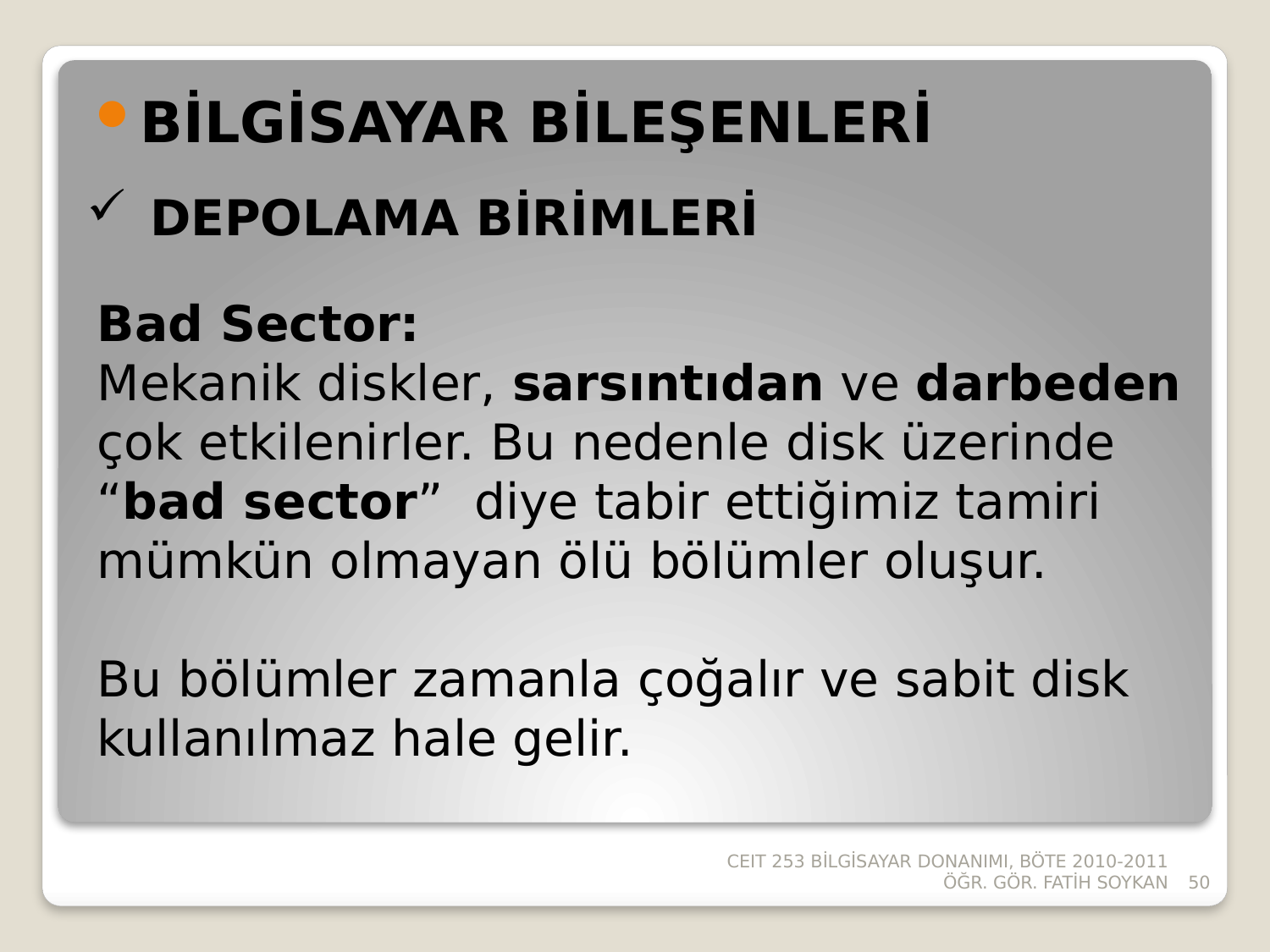

BİLGİSAYAR BİLEŞENLERİ

DEPOLAMA BİRİMLERİ
Bad Sector:
Mekanik diskler, sarsıntıdan ve darbeden çok etkilenirler. Bu nedenle disk üzerinde “bad sector”  diye tabir ettiğimiz tamiri mümkün olmayan ölü bölümler oluşur.

Bu bölümler zamanla çoğalır ve sabit disk kullanılmaz hale gelir.
CEIT 253 BİLGİSAYAR DONANIMI, BÖTE 2010-2011 ÖĞR. GÖR. FATİH SOYKAN
50